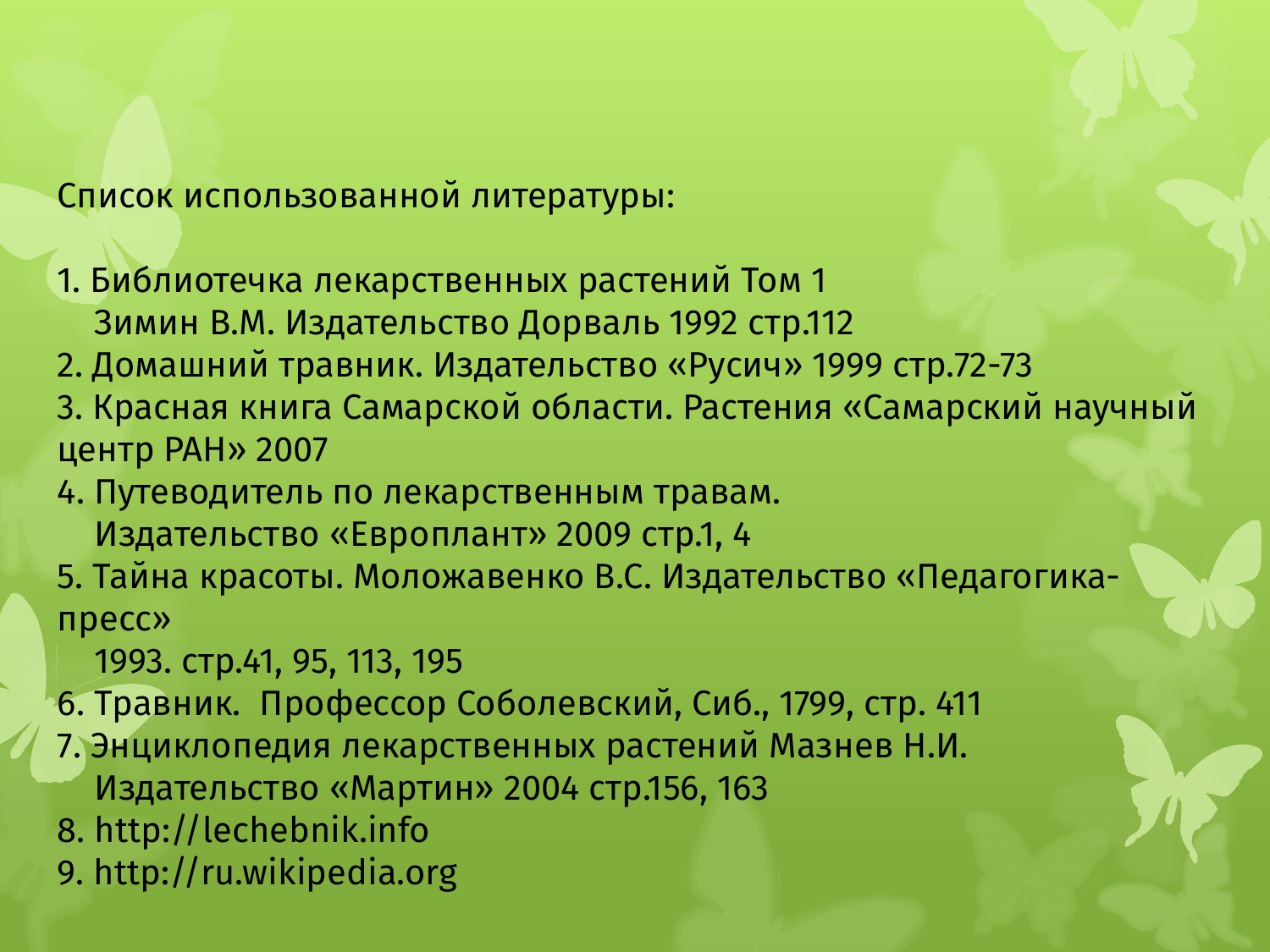

Список использованной литературы:

1. Библиотечка лекарственных растений Том 1
    Зимин В.М. Издательство Дорваль 1992 стр.112
2. Домашний травник. Издательство «Русич» 1999 стр.72-73
3. Красная книга Самарской области. Растения «Самарский научный центр РАН» 2007
4. Путеводитель по лекарственным травам.
    Издательство «Европлант» 2009 стр.1, 4
5. Тайна красоты. Моложавенко В.С. Издательство «Педагогика-пресс»
    1993. стр.41, 95, 113, 195
6. Травник.  Профессор Соболевский, Сиб., 1799, стр. 411
7. Энциклопедия лекарственных растений Мазнев Н.И.
    Издательство «Мартин» 2004 стр.156, 163
8. http://lechebnik.info
9. http://ru.wikipedia.org